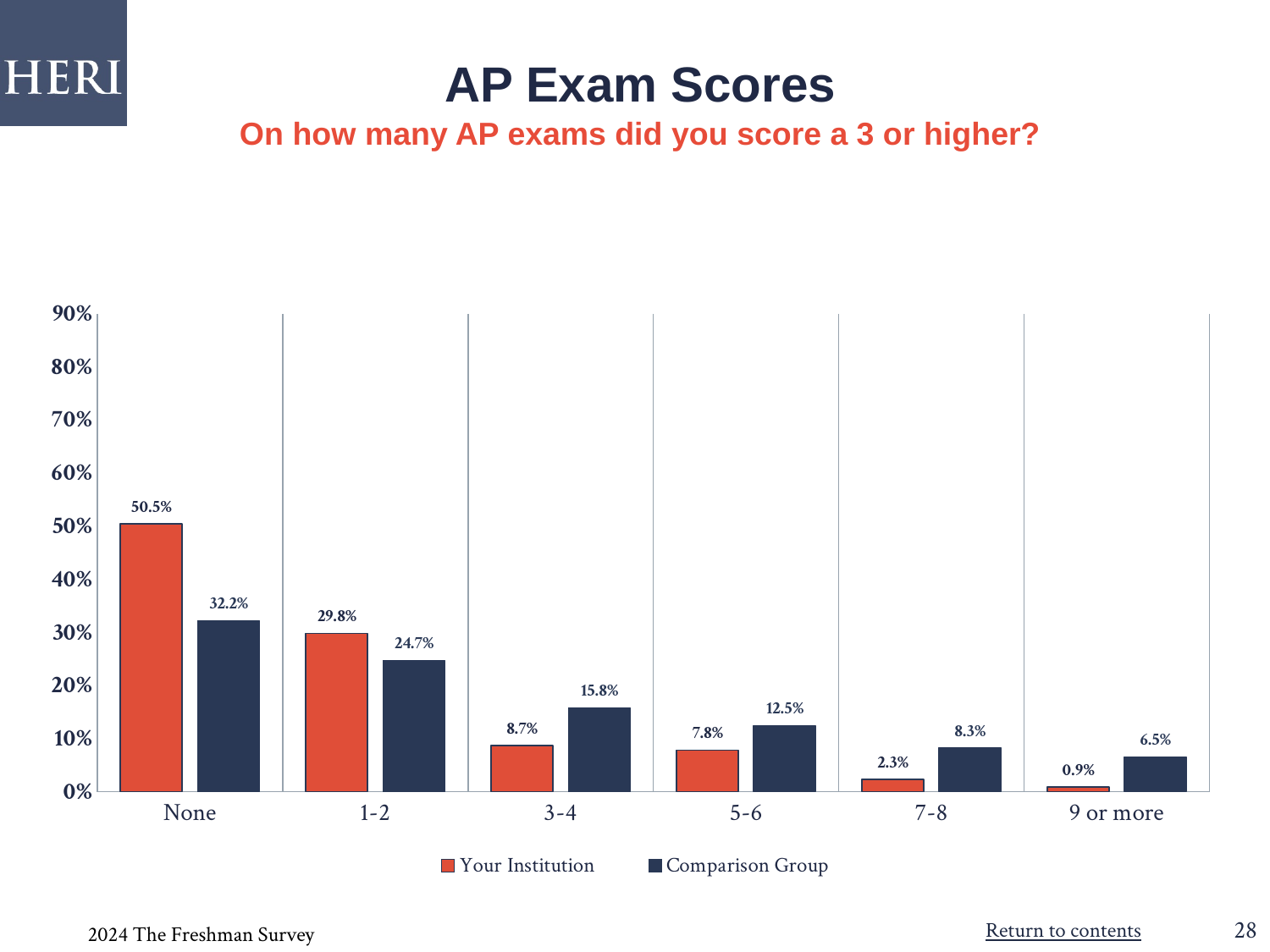

# AP Exam Scores
On how many AP exams did you score a 3 or higher?

### Chart: Sex

| Category |
|---|

### Chart

| Category | Your Institution | Comparison Group |
|---|---|---|
| None | 0.5046 | 0.322 |
| 1-2 | 0.2982 | 0.2474 |
| 3-4 | 0.0872 | 0.1579 |
| 5-6 | 0.078 | 0.1246 |
| 7-8 | 0.0229 | 0.0827 |
| 9 or more | 0.0092 | 0.0654 |
2024 The Freshman Survey
Return to contents
28